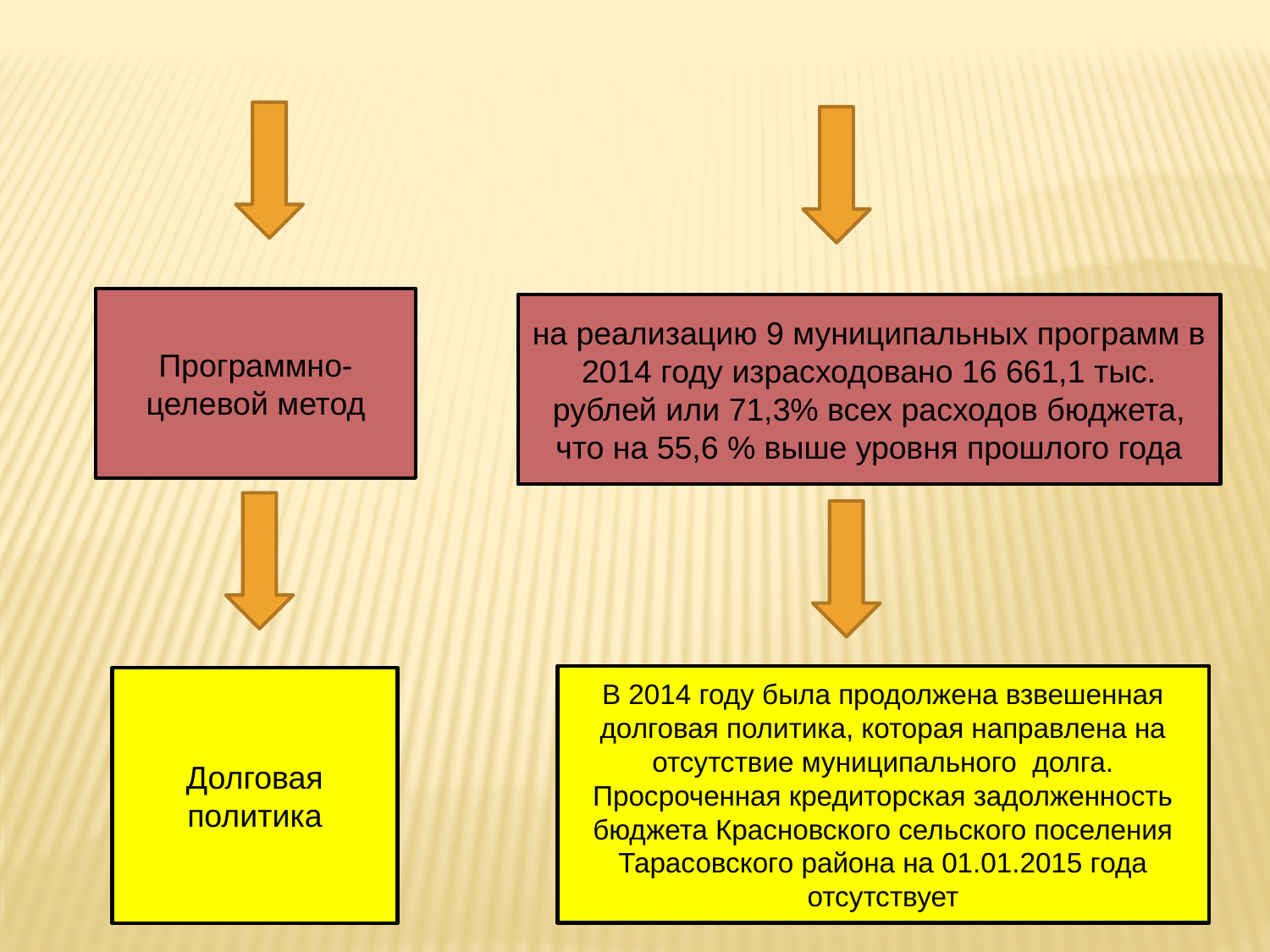

Программно-целевой метод
на реализацию 9 муниципальных программ в 2014 году израсходовано 16 661,1 тыс. рублей или 71,3% всех расходов бюджета, что на 55,6 % выше уровня прошлого года

В 2014 году была продолжена взвешенная долговая политика, которая направлена на отсутствие муниципального  долга. Просроченная кредиторская задолженность бюджета Красновского сельского поселения Тарасовского района на 01.01.2015 года отсутствует
Долговая политика